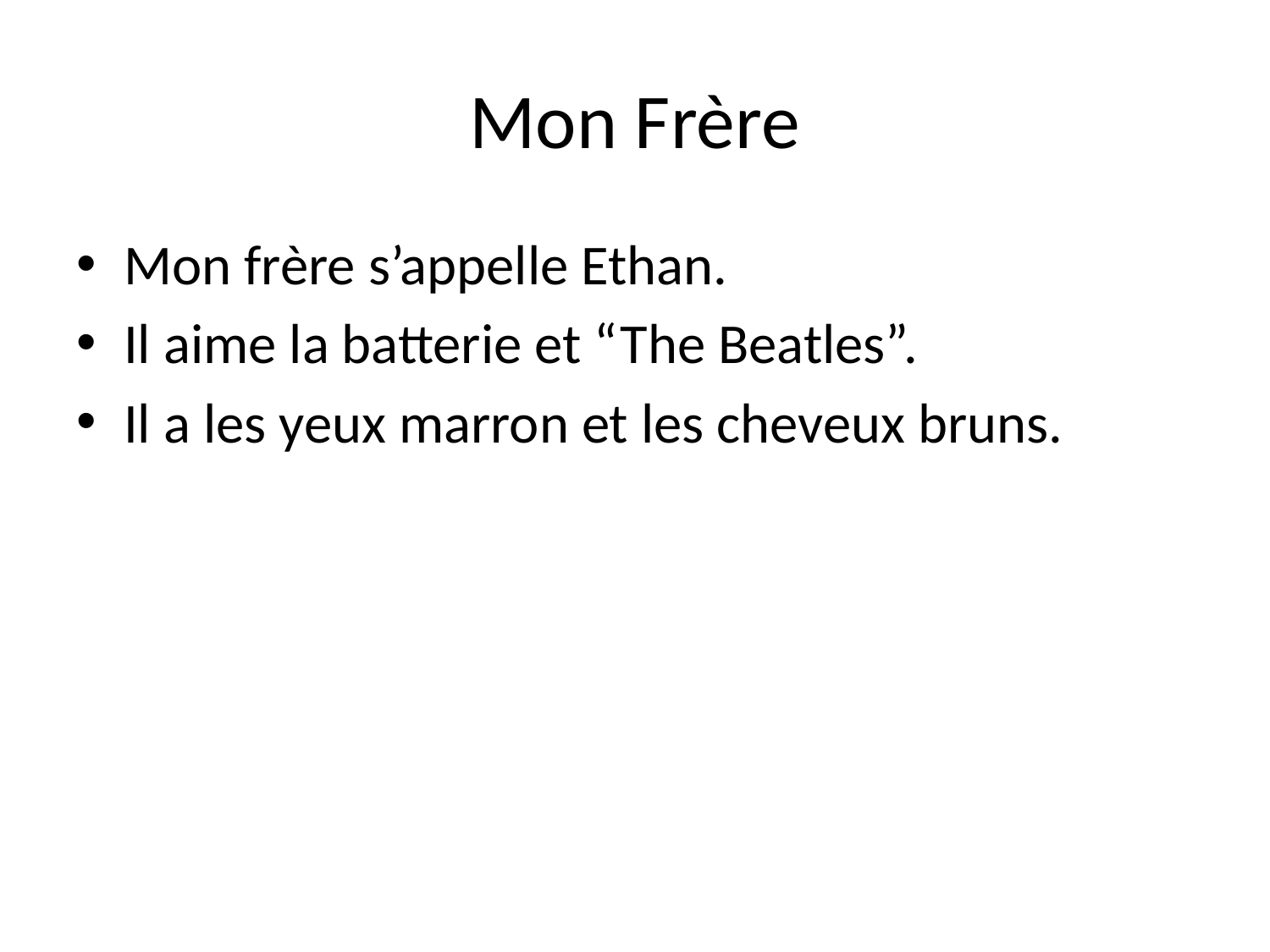

# Mon Frère
Mon frère s’appelle Ethan.
Il aime la batterie et “The Beatles”.
Il a les yeux marron et les cheveux bruns.